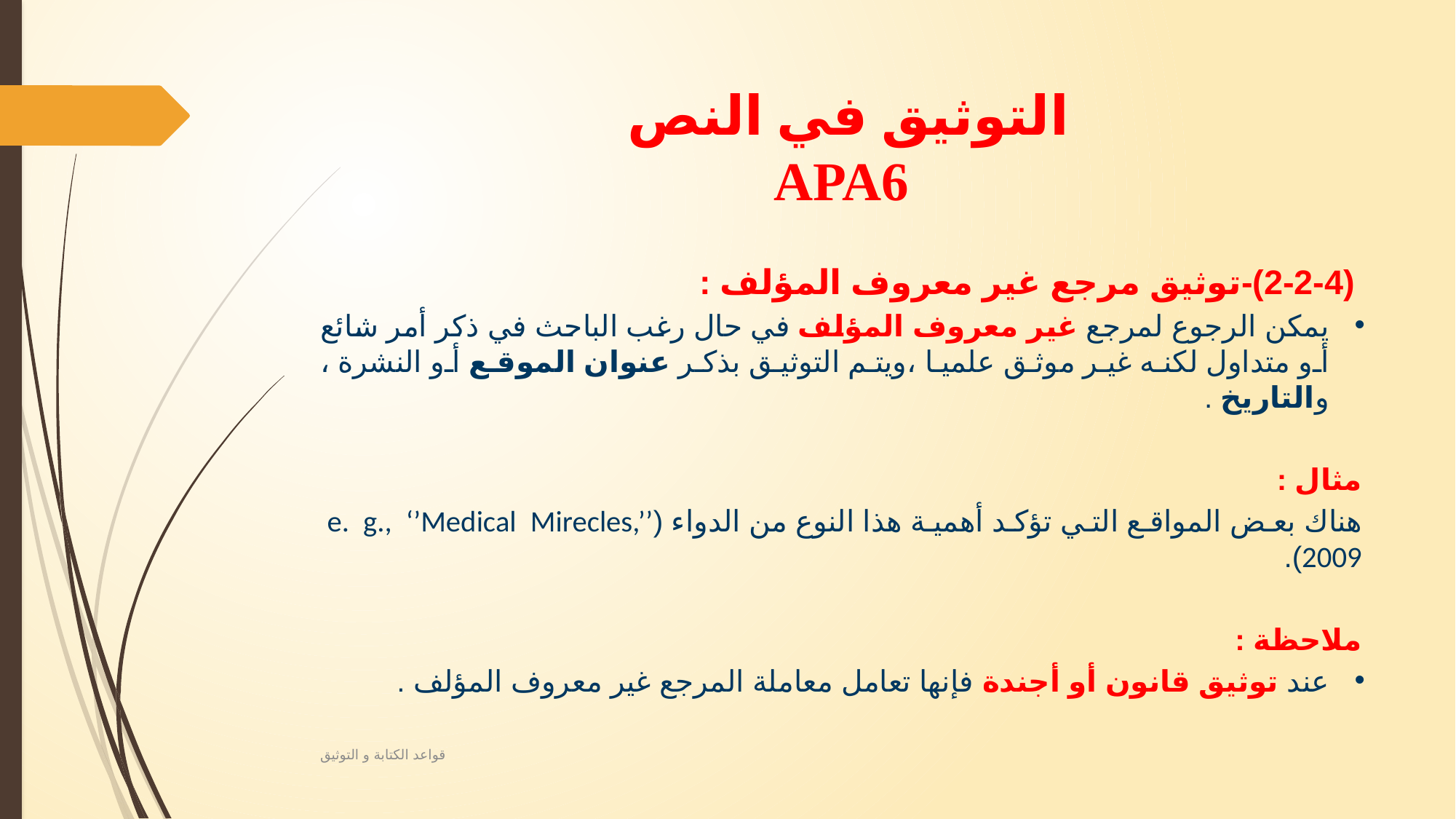

# التوثيق في النص APA6
 (2-2-4)-توثيق مرجع غير معروف المؤلف :
يمكن الرجوع لمرجع غير معروف المؤلف في حال رغب الباحث في ذكر أمر شائع أو متداول لكنه غير موثق علميا ،ويتم التوثيق بذكر عنوان الموقع أو النشرة ، والتاريخ .

مثال :
هناك بعض المواقع التي تؤكد أهمية هذا النوع من الدواء (e. g., ‘’Medical Mirecles,’’ 2009).

ملاحظة :
عند توثيق قانون أو أجندة فإنها تعامل معاملة المرجع غير معروف المؤلف .

قواعد الكتابة و التوثيق